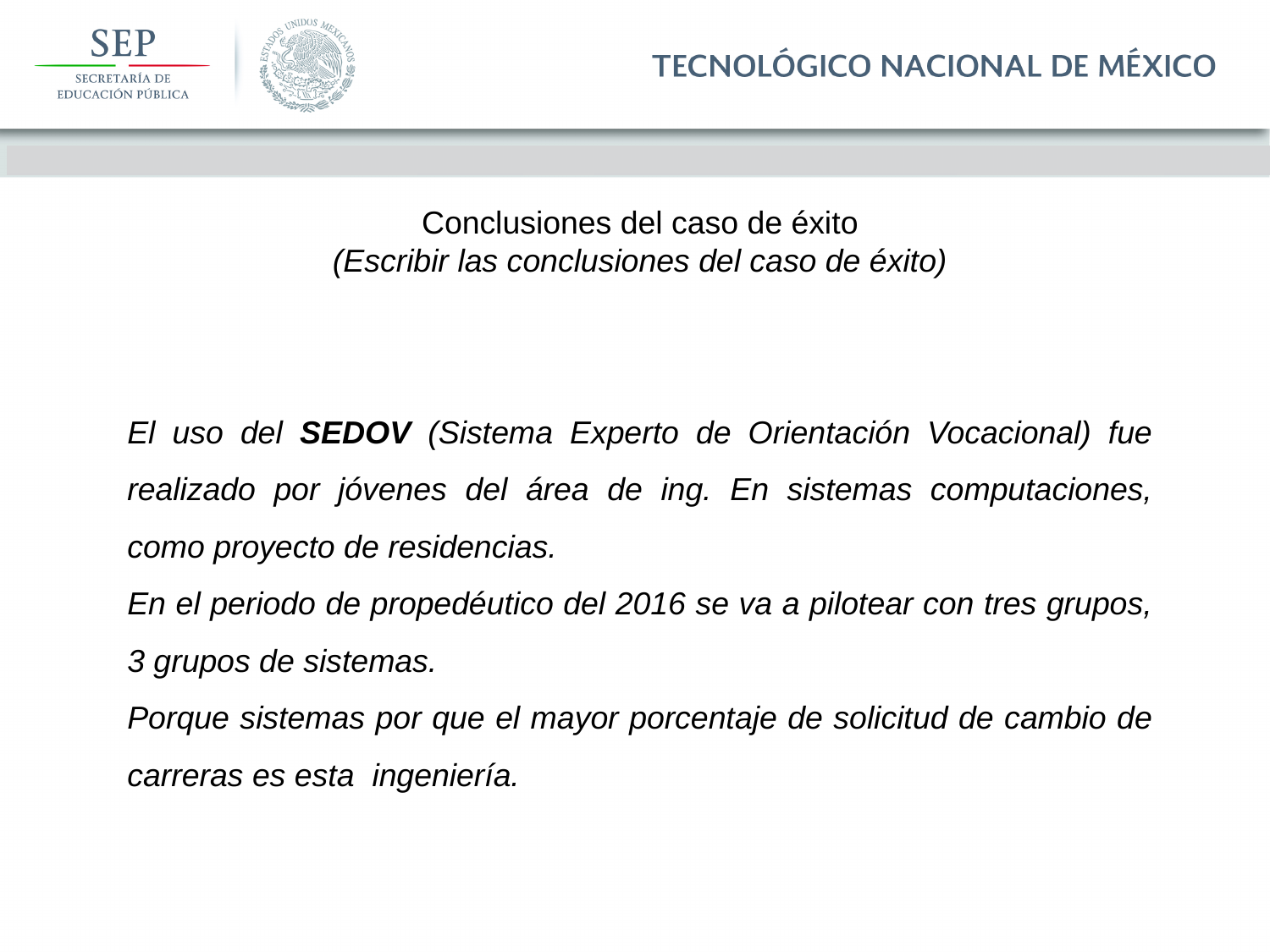

Conclusiones del caso de éxito
(Escribir las conclusiones del caso de éxito)

El uso del SEDOV (Sistema Experto de Orientación Vocacional) fue realizado por jóvenes del área de ing. En sistemas computaciones, como proyecto de residencias.
En el periodo de propedéutico del 2016 se va a pilotear con tres grupos, 3 grupos de sistemas.
Porque sistemas por que el mayor porcentaje de solicitud de cambio de carreras es esta  ingeniería.